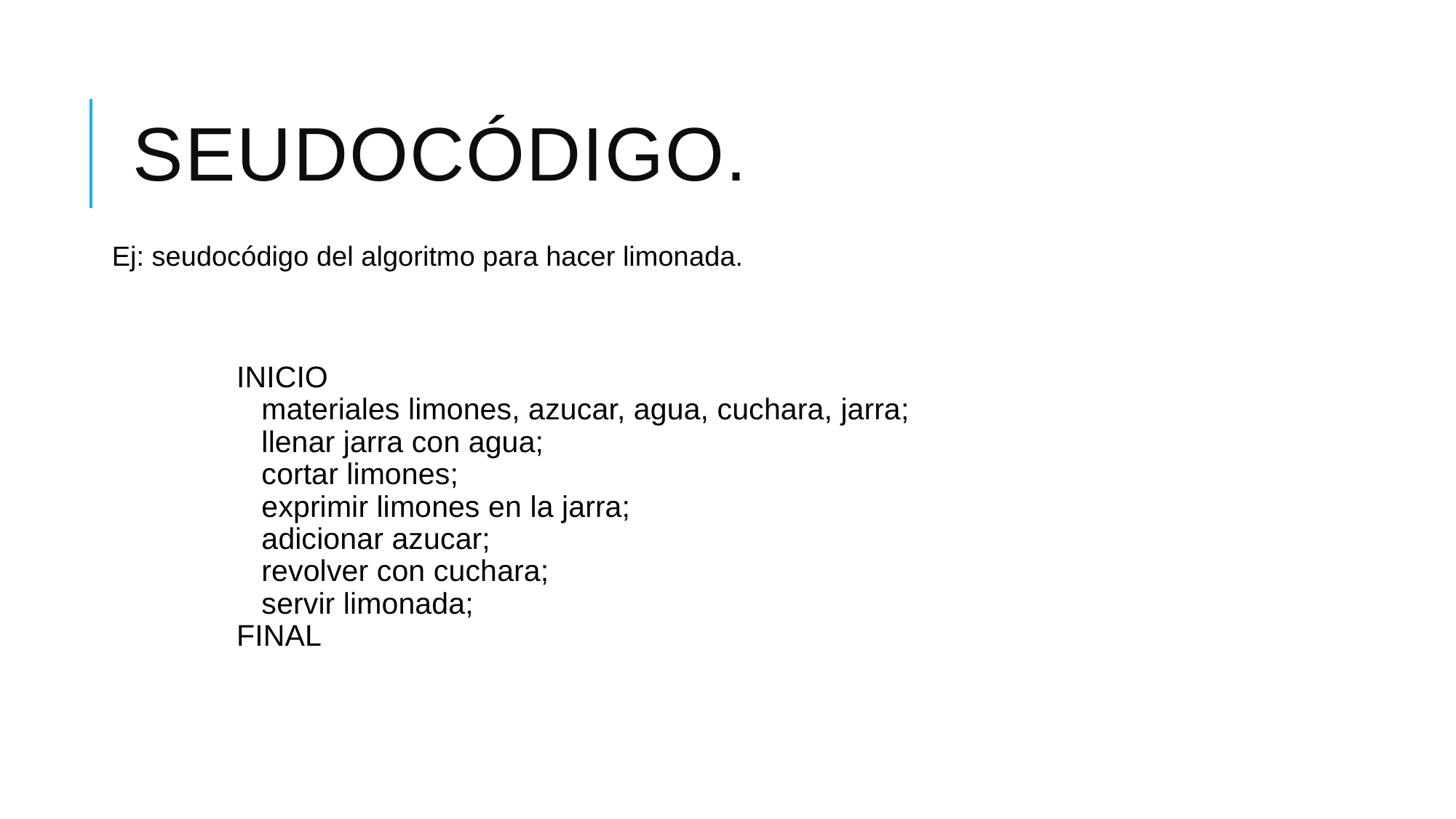

# Seudocódigo.
Ej: seudocódigo del algoritmo para hacer limonada.

INICIO
   materiales limones, azucar, agua, cuchara, jarra;
   llenar jarra con agua;
   cortar limones;
   exprimir limones en la jarra;
   adicionar azucar;
   revolver con cuchara;
   servir limonada;
FINAL